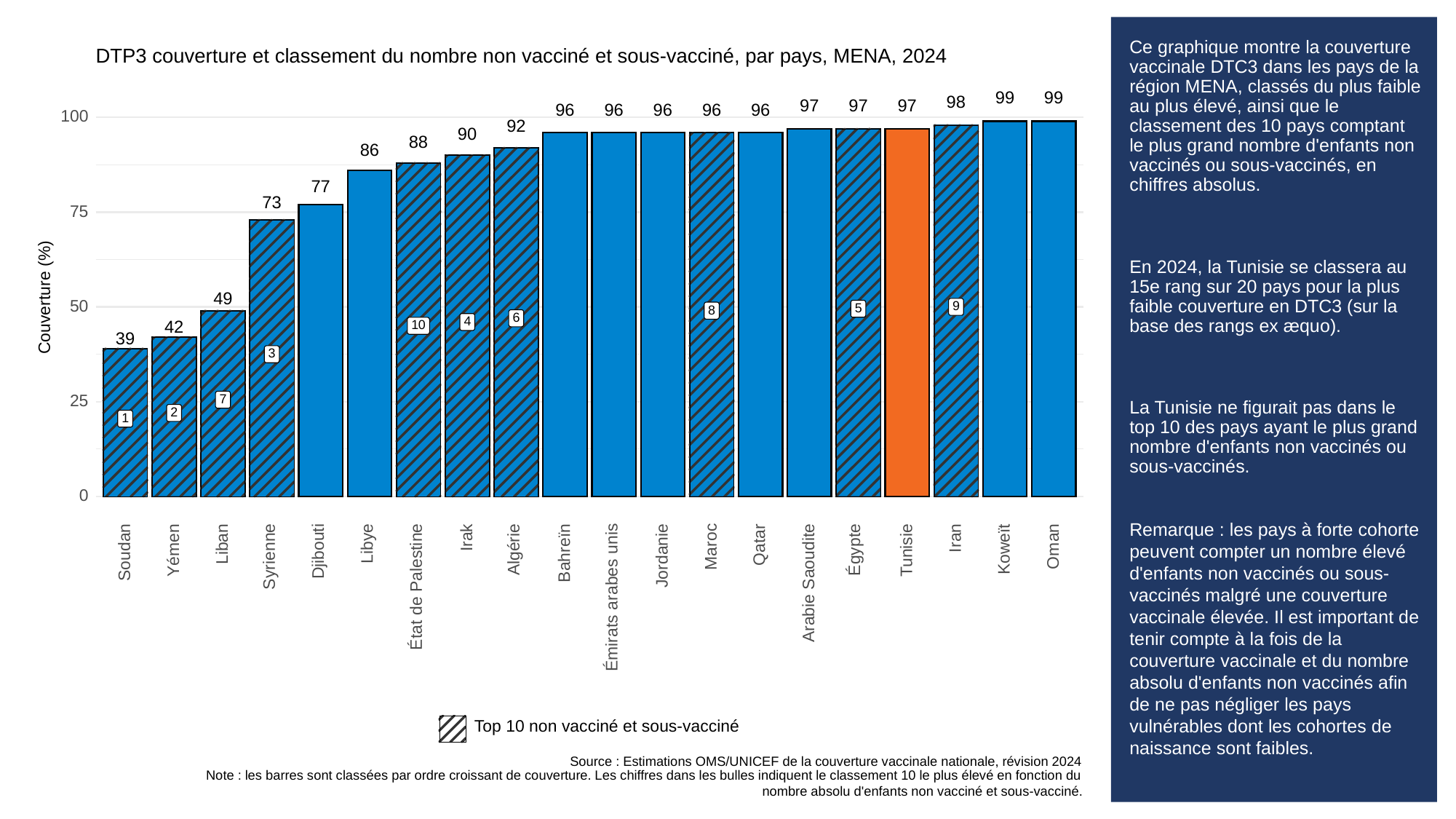

# Ce graphique montre la couverture vaccinale DTC3 dans les pays de la région MENA, classés du plus faible au plus élevé, ainsi que le classement des 10 pays comptant le plus grand nombre d'enfants non vaccinés ou sous-vaccinés, en chiffres absolus.

En 2024, la Tunisie se classera au 15e rang sur 20 pays pour la plus faible couverture en DTC3 (sur la base des rangs ex æquo).

La Tunisie ne figurait pas dans le top 10 des pays ayant le plus grand nombre d'enfants non vaccinés ou sous-vaccinés.

Remarque : les pays à forte cohorte peuvent compter un nombre élevé d'enfants non vaccinés ou sous-vaccinés malgré une couverture vaccinale élevée. Il est important de tenir compte à la fois de la couverture vaccinale et du nombre absolu d'enfants non vaccinés afin de ne pas négliger les pays vulnérables dont les cohortes de naissance sont faibles.

DTP3 couverture et classement du nombre non vacciné et sous-vacciné, par pays, MENA, 2024
99
99
98
97
97
97
96
96
96
96
96
100

92

90

88

86

77

73

75

Couverture (%)

49

50

9

5

8

6

4

10
42

39

3

7
25

2

1

0

Irak
Iran
Libye
Qatar
Liban
Oman
Égypte
Maroc
Algérie
Koweït
Djibouti
Yémen
Tunisie
Soudan
Bahreïn
Syrienne
Jordanie
Arabie Saoudite
État de Palestine
Émirats arabes unis

Top 10 non vacciné et sous-vacciné

Source : Estimations OMS/UNICEF de la couverture vaccinale nationale, révision 2024
Note : les barres sont classées par ordre croissant de couverture. Les chiffres dans les bulles indiquent le classement 10 le plus élevé en fonction du
nombre absolu d'enfants non vacciné et sous-vacciné.